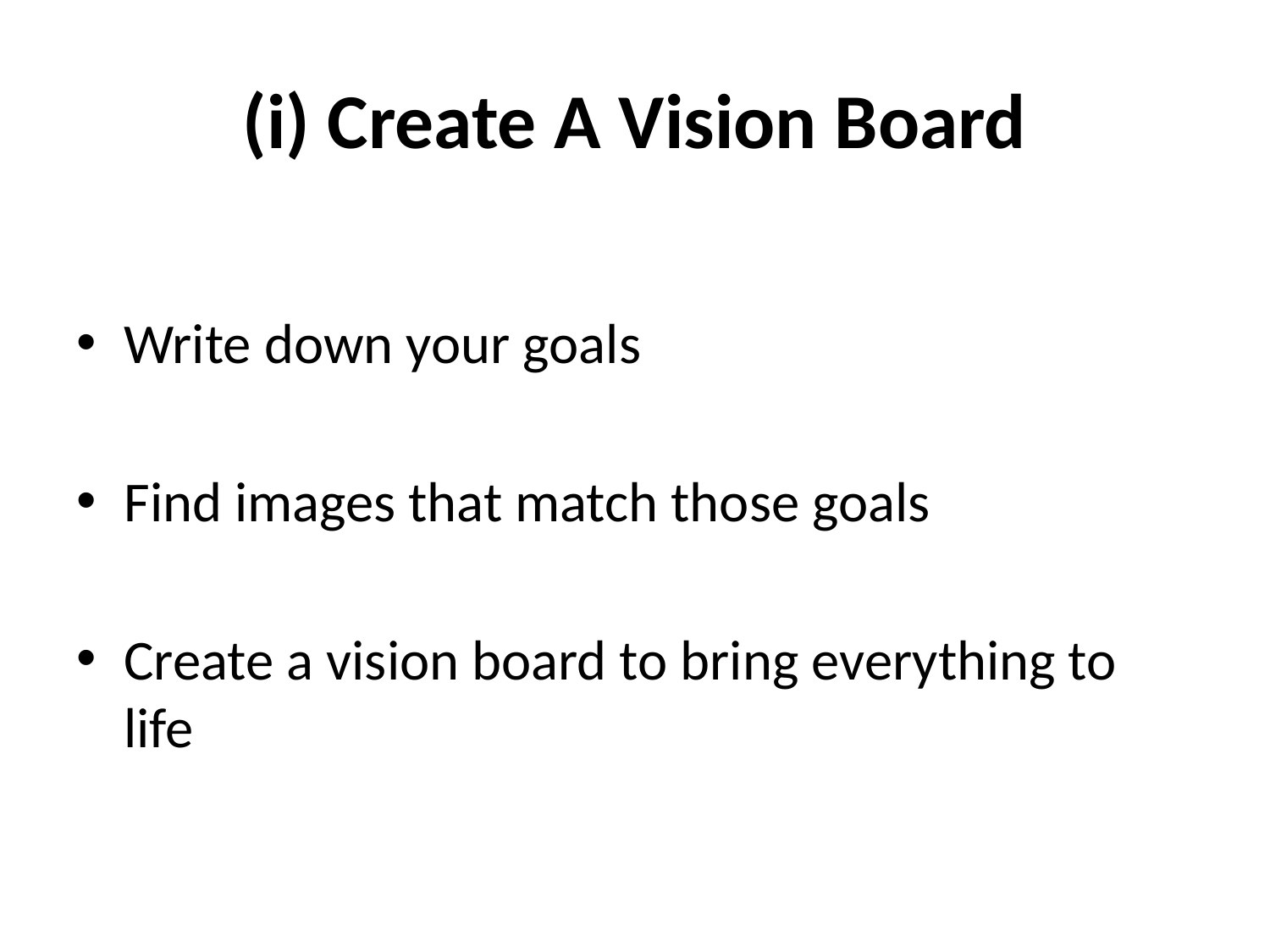

# (i) Create A Vision Board

Write down your goals

Find images that match those goals

Create a vision board to bring everything to life